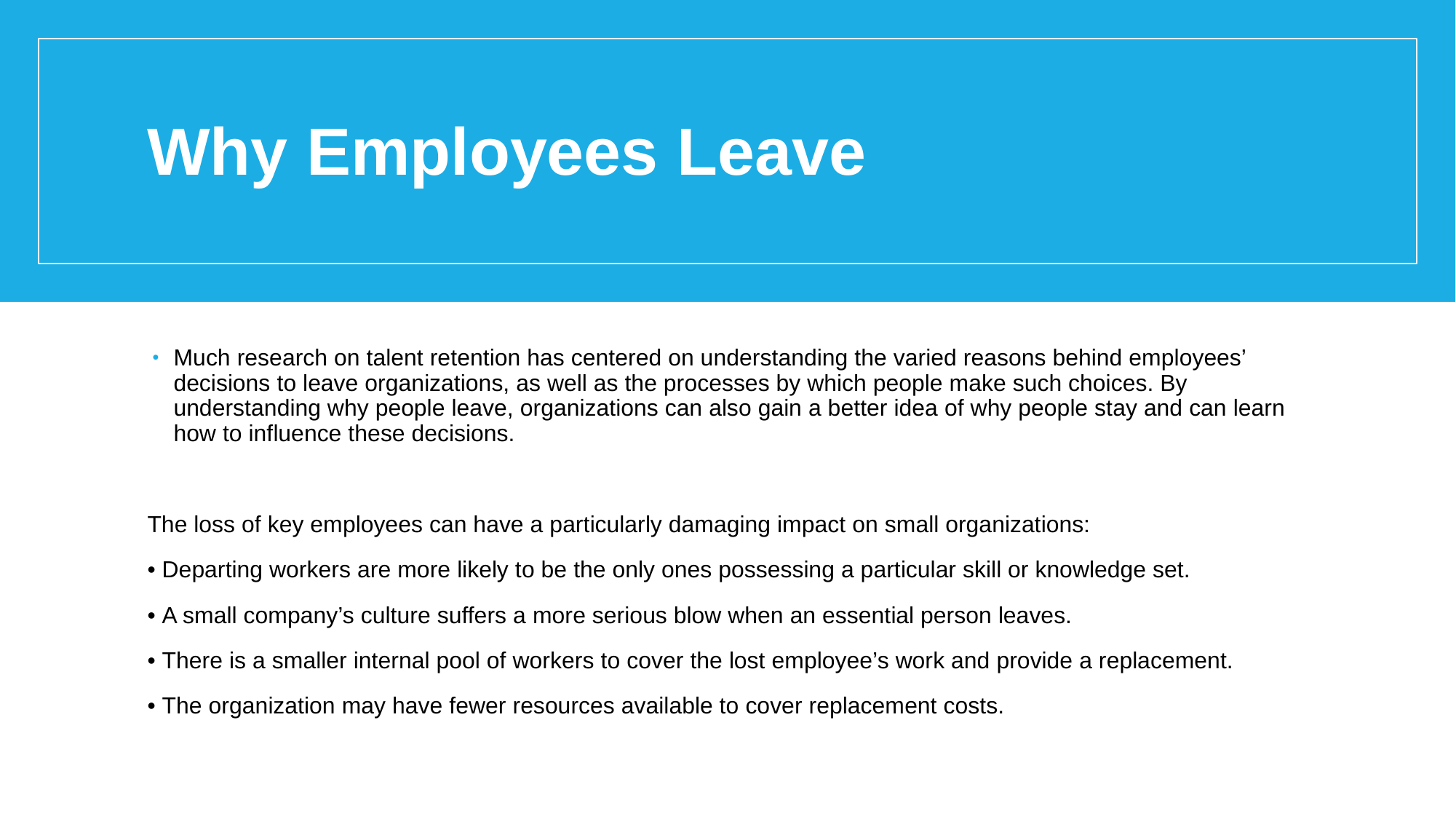

# Why Employees Leave

Much research on talent retention has centered on understanding the varied reasons behind employees’ decisions to leave organizations, as well as the processes by which people make such choices. By understanding why people leave, organizations can also gain a better idea of why people stay and can learn how to influence these decisions.

The loss of key employees can have a particularly damaging impact on small organizations:
• Departing workers are more likely to be the only ones possessing a particular skill or knowledge set.
• A small company’s culture suffers a more serious blow when an essential person leaves.
• There is a smaller internal pool of workers to cover the lost employee’s work and provide a replacement.
• The organization may have fewer resources available to cover replacement costs.